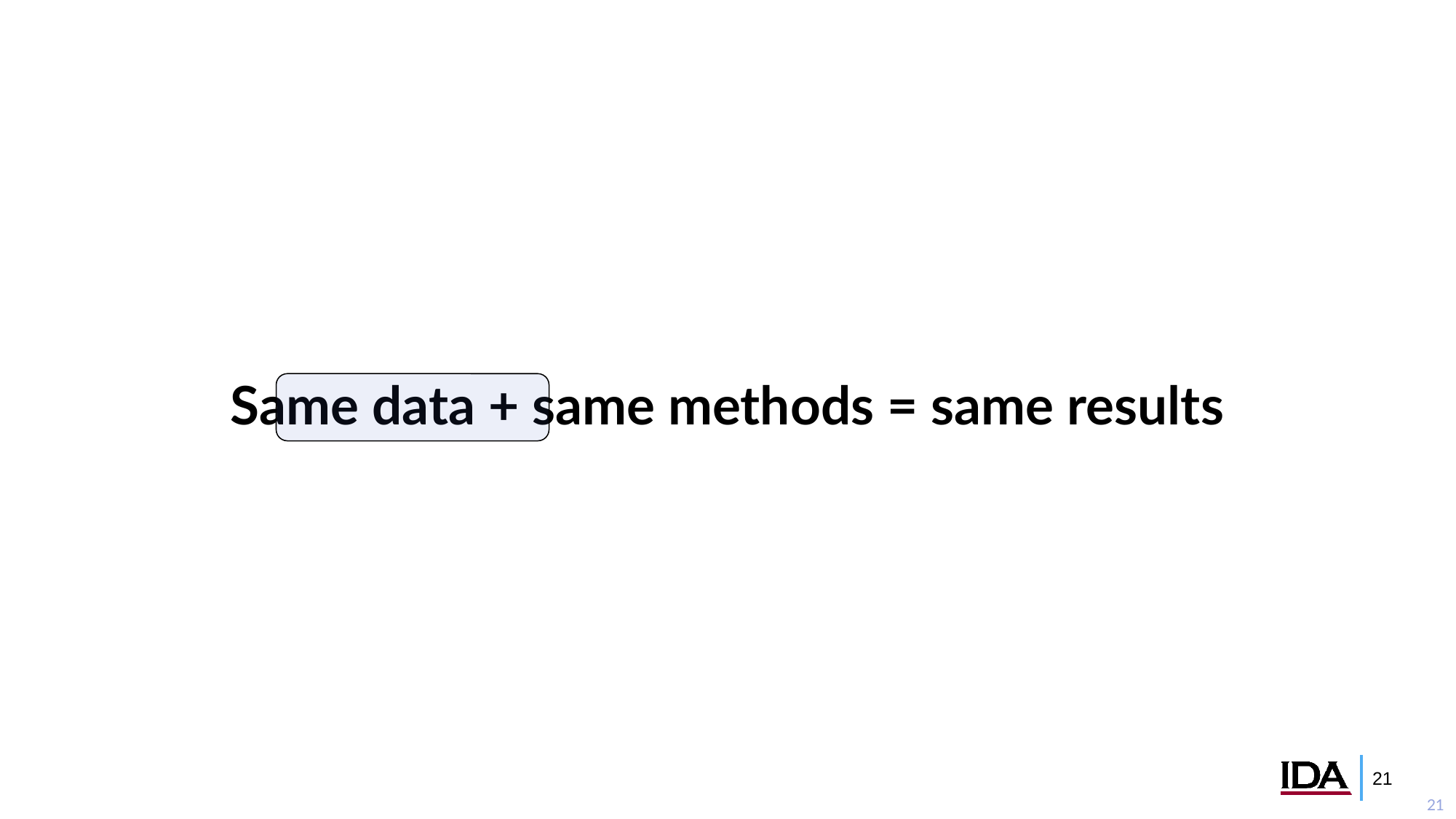

Same data + same methods = same results

21